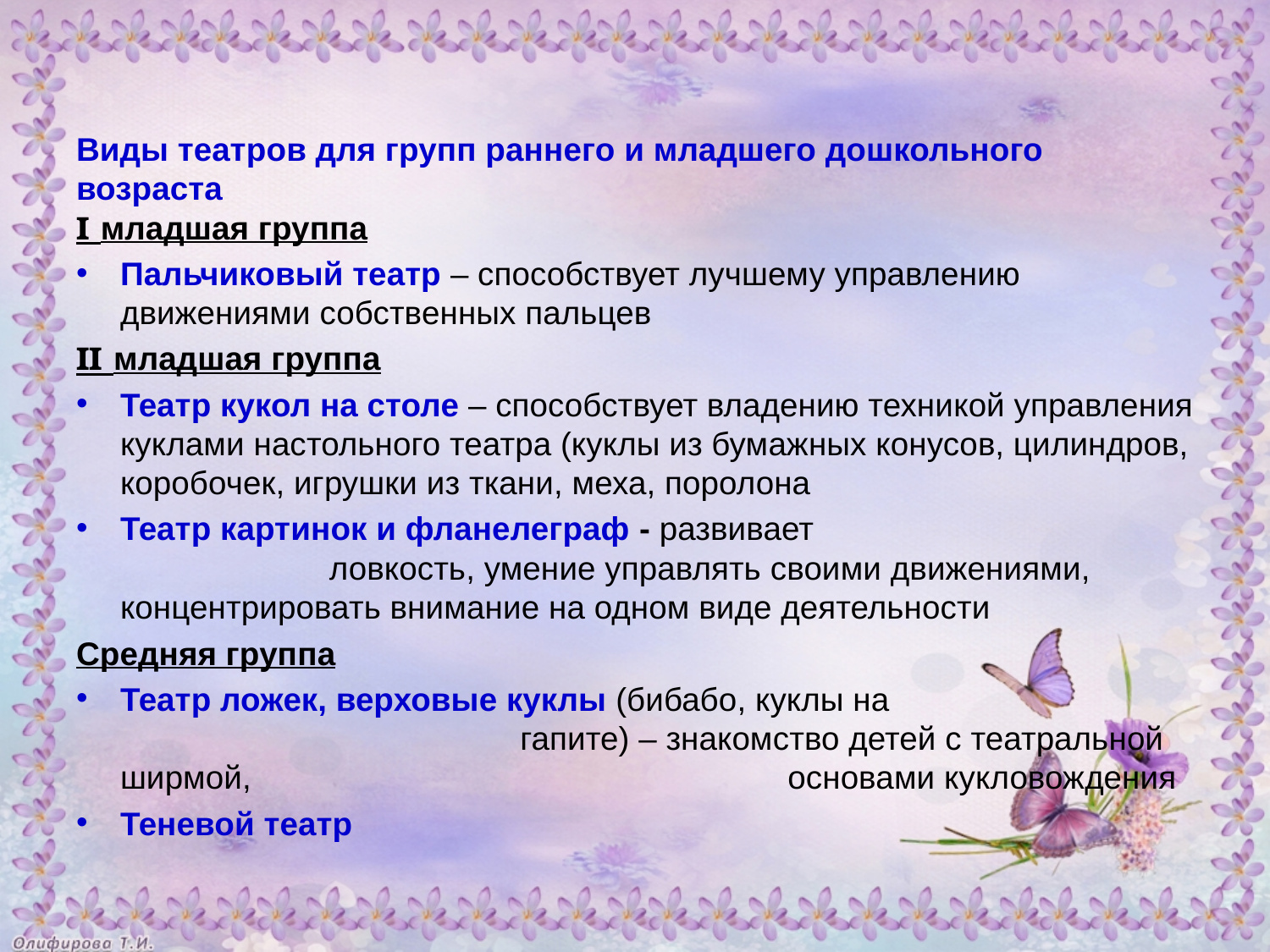

Виды театров для групп раннего и младшего дошкольного возраста 
I младшая группа
Пальчиковый театр – способствует лучшему управлению движениями собственных пальцев
II младшая группа
Театр кукол на столе – способствует владению техникой управления куклами настольного театра (куклы из бумажных конусов, цилиндров, коробочек, игрушки из ткани, меха, поролона
Театр картинок и фланелеграф - развивает                                                                 ловкость, умение управлять своими движениями, концентрировать внимание на одном виде деятельности
Средняя группа
Театр ложек, верховые куклы (бибабо, куклы на                                                                              гапите) – знакомство детей с театральной ширмой,                                                           основами кукловождения
Теневой театр